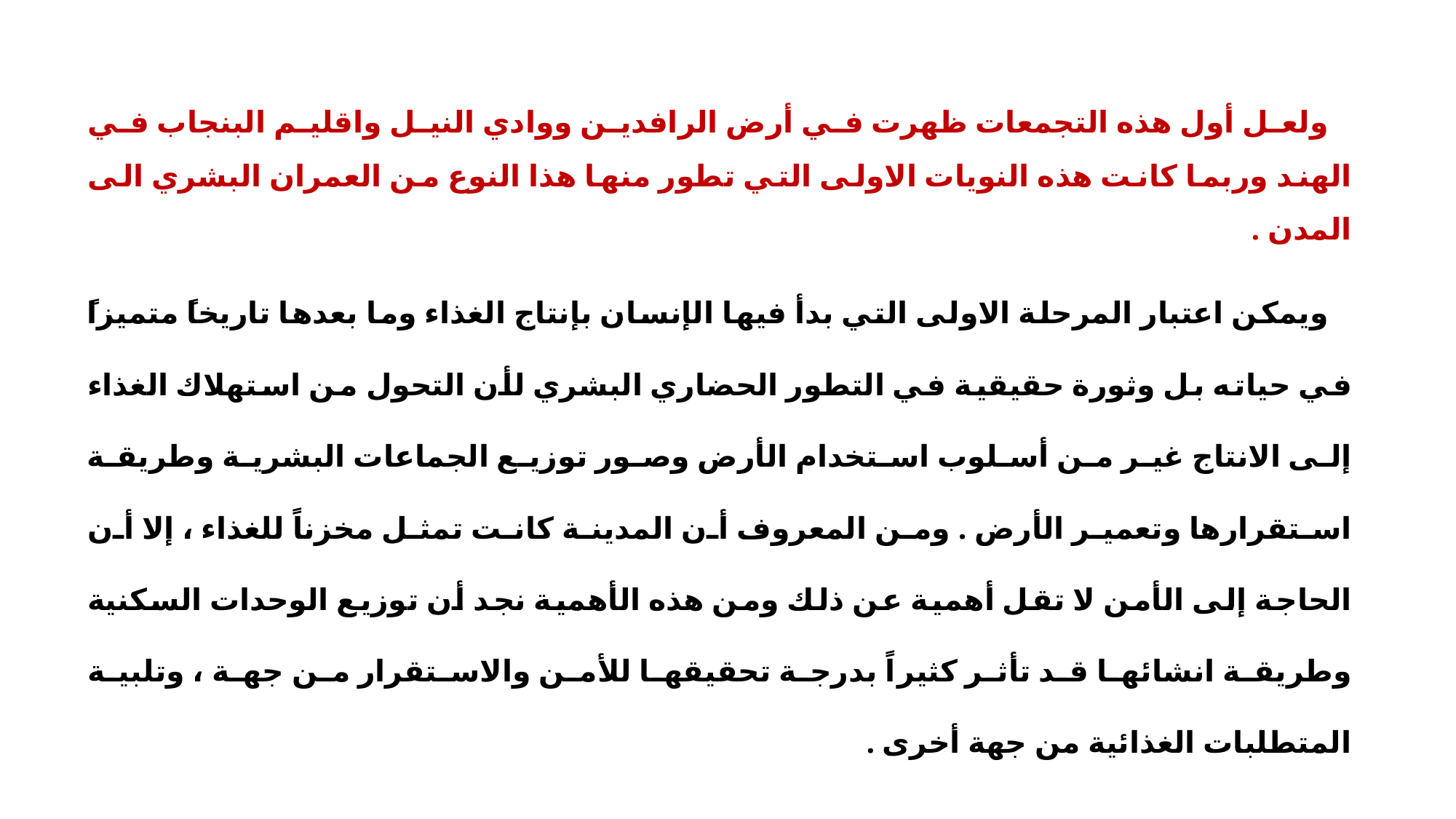

ولعل أول هذه التجمعات ظهرت في أرض الرافدين ووادي النيل واقليم البنجاب في الهند وربما كانت هذه النويات الاولى التي تطور منها هذا النوع من العمران البشري الى المدن .
   ويمكن اعتبار المرحلة الاولى التي بدأ فيها الإنسان بإنتاج الغذاء وما بعدها تاريخاً متميزاً في حياته بل وثورة حقيقية في التطور الحضاري البشري لأن التحول من استهلاك الغذاء إلى الانتاج غير من أسلوب استخدام الأرض وصور توزيع الجماعات البشرية وطريقة استقرارها وتعمير الأرض . ومن المعروف أن المدينة كانت تمثل مخزناً للغذاء ، إلا أن الحاجة إلى الأمن لا تقل أهمية عن ذلك ومن هذه الأهمية نجد أن توزيع الوحدات السكنية وطريقة انشائها قد تأثر كثيراً بدرجة تحقيقها للأمن والاستقرار من جهة ، وتلبية المتطلبات الغذائية من جهة أخرى .